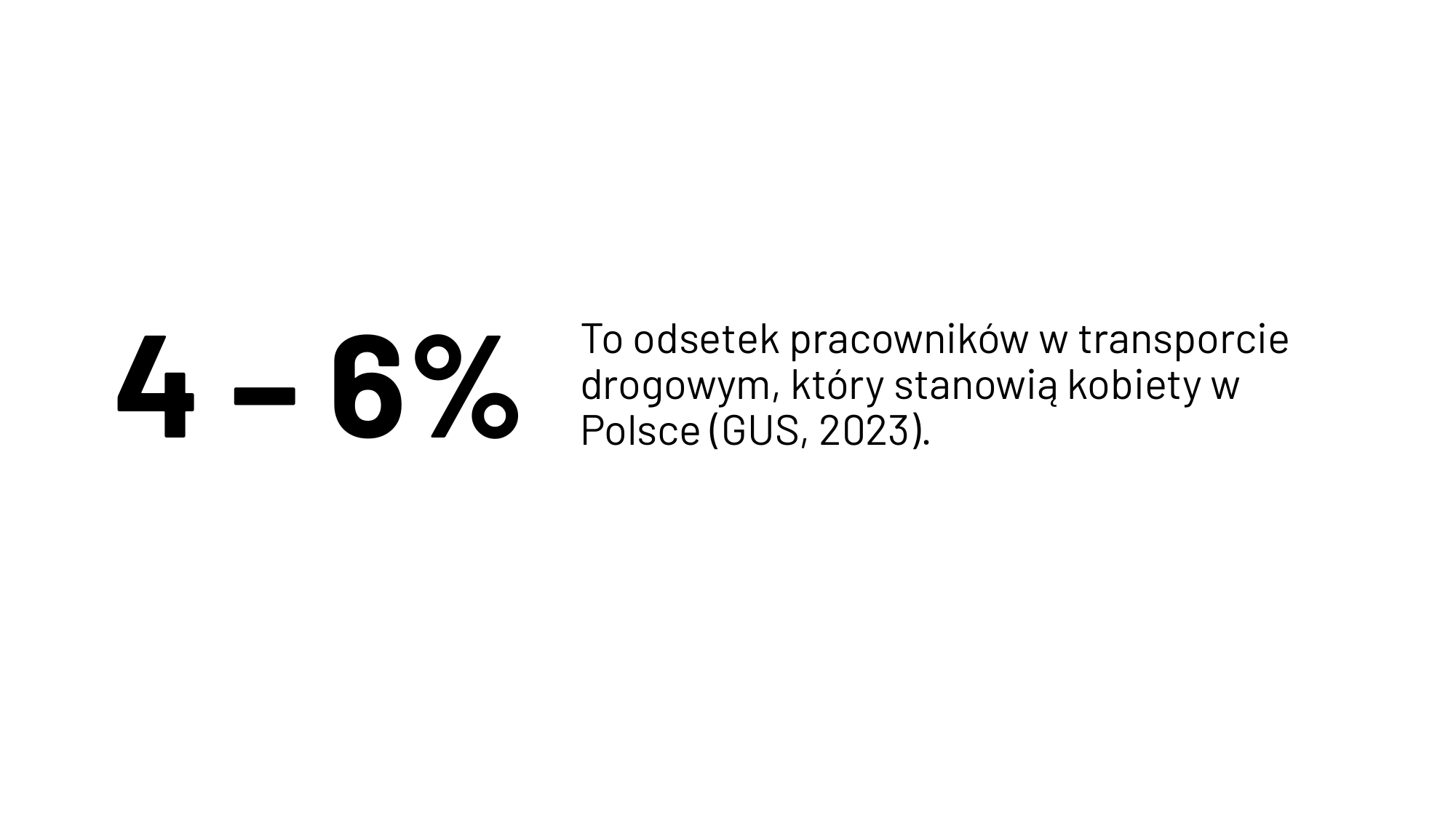

# 4 – 6%

To odsetek pracowników w transporcie drogowym, który stanowią kobiety w Polsce (GUS, 2023).